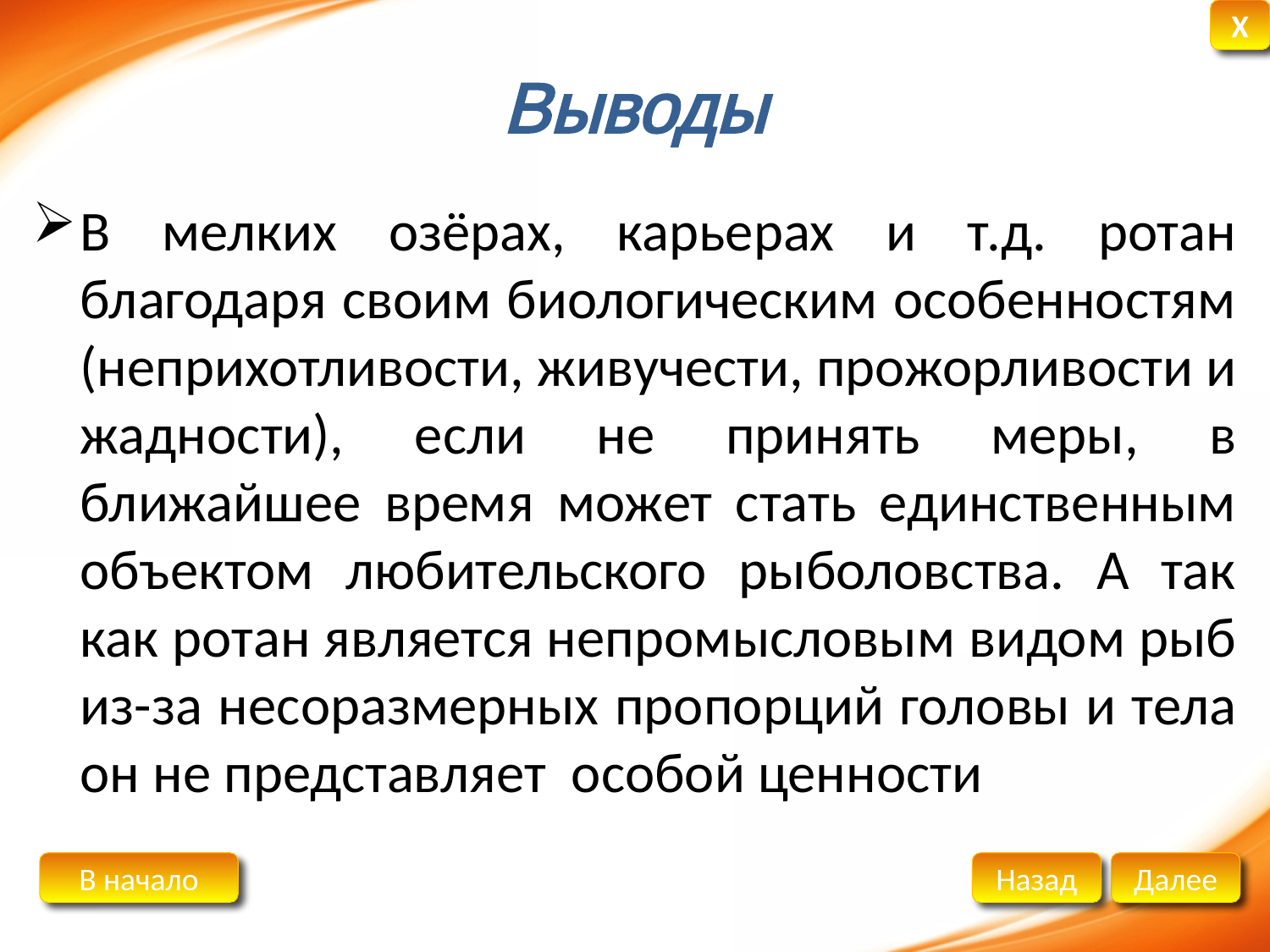

# Выводы
В мелких озёрах, карьерах и т.д. ротан благодаря своим биологическим особенностям (неприхотливости, живучести, прожорливости и жадности), если не принять меры, в ближайшее время может стать единственным объектом любительского рыболовства. А так как ротан является непромысловым видом рыб из-за несоразмерных пропорций головы и тела он не представляет  особой ценности